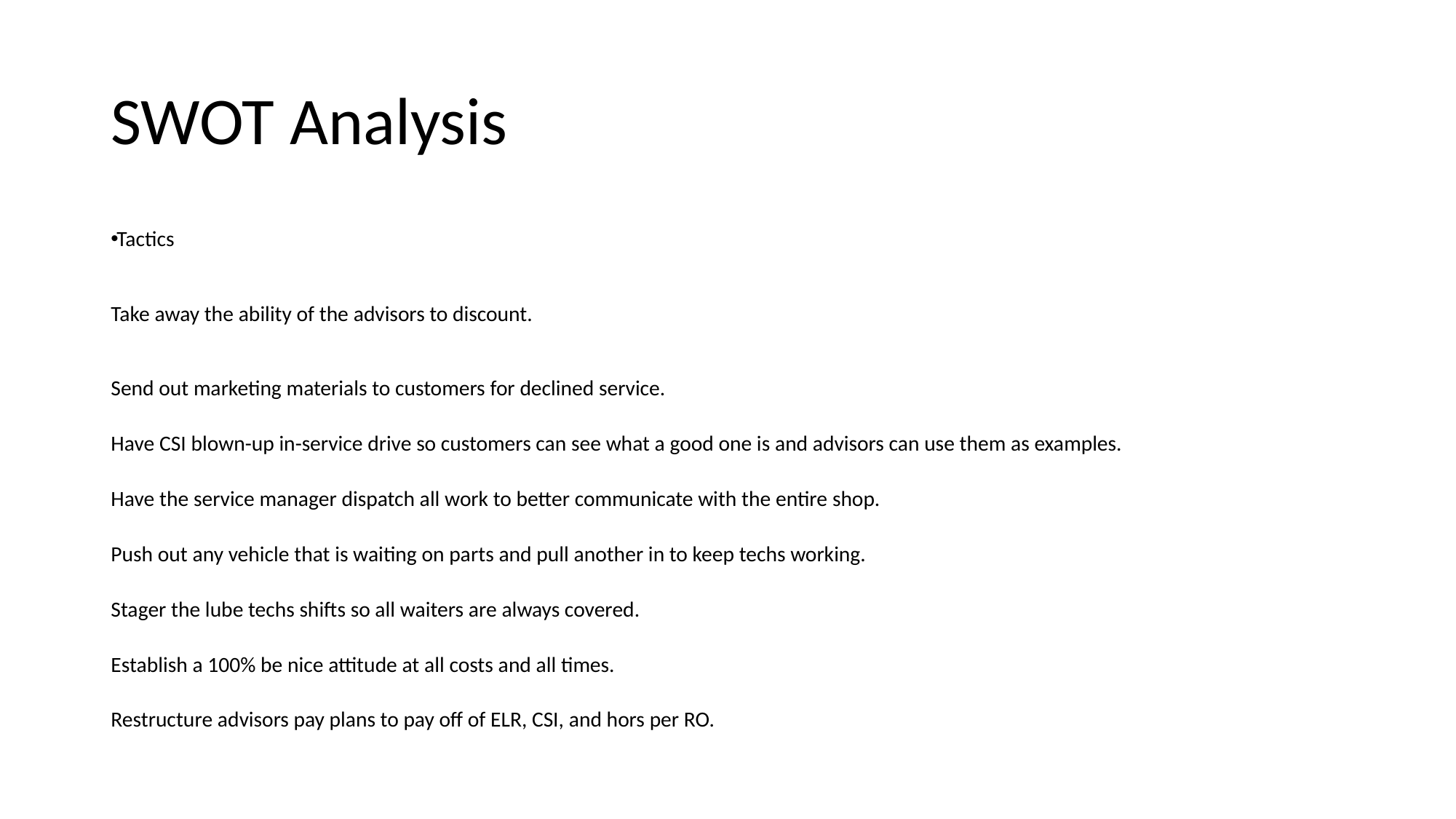

# SWOT Analysis
Tactics

Take away the ability of the advisors to discount.

Send out marketing materials to customers for declined service.

Have CSI blown-up in-service drive so customers can see what a good one is and advisors can use them as examples.

Have the service manager dispatch all work to better communicate with the entire shop.

Push out any vehicle that is waiting on parts and pull another in to keep techs working.

Stager the lube techs shifts so all waiters are always covered.

Establish a 100% be nice attitude at all costs and all times.

Restructure advisors pay plans to pay off of ELR, CSI, and hors per RO.